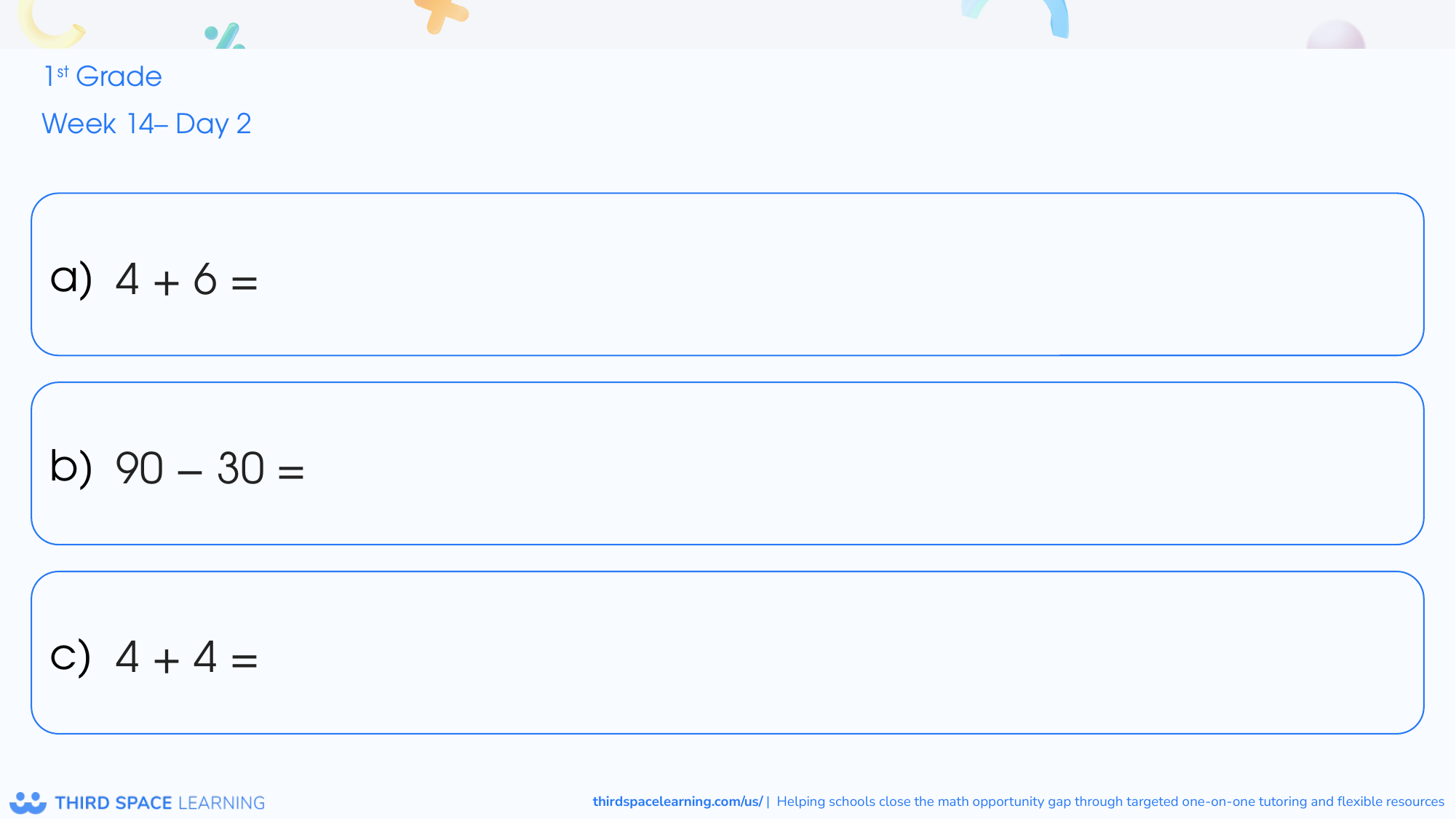

1st Grade
Week 14– Day 2
4 + 6 =
90 − 30 =
4 + 4 =